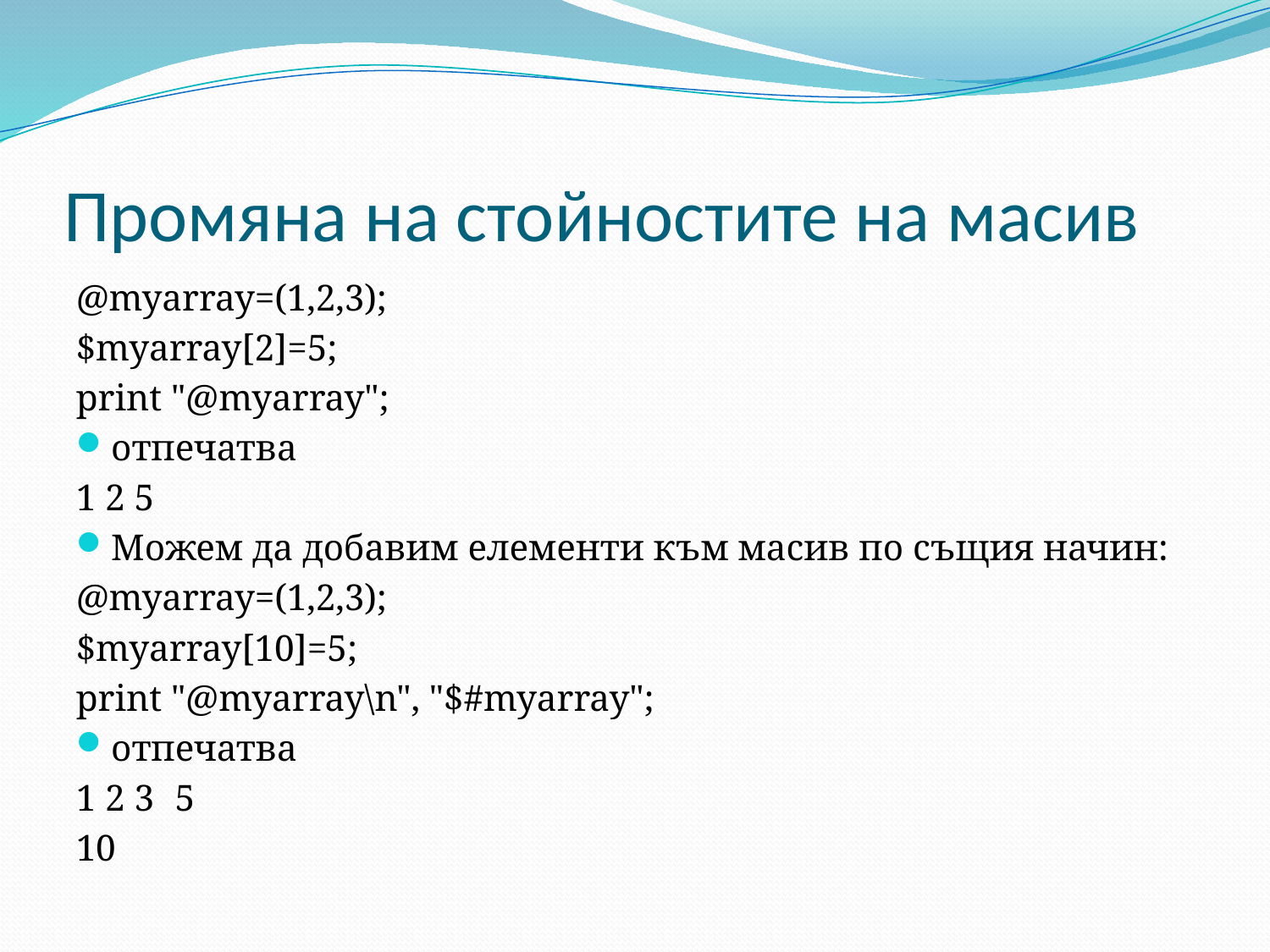

# Промяна на стойностите на масив
@myarray=(1,2,3);
$myarray[2]=5;
print "@myarray";
отпечатва
1 2 5
Можем да добавим елементи към масив по същия начин:
@myarray=(1,2,3);
$myarray[10]=5;
print "@myarray\n", "$#myarray";
отпечатва
1 2 3 	5
10